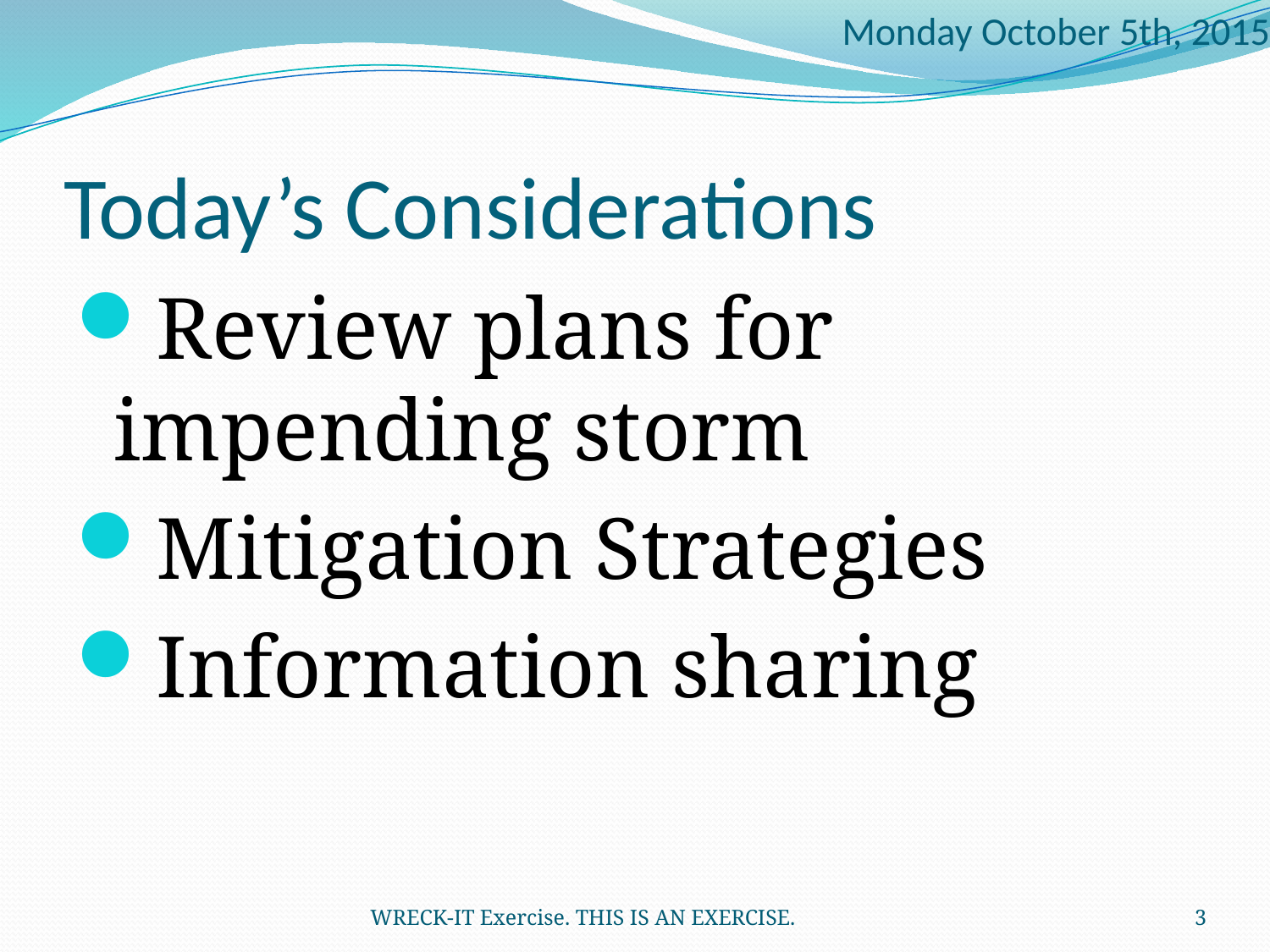

Monday October 5th, 2015
# Today’s Considerations
Review plans for impending storm
Mitigation Strategies
Information sharing
WRECK-IT Exercise. THIS IS AN EXERCISE.
3